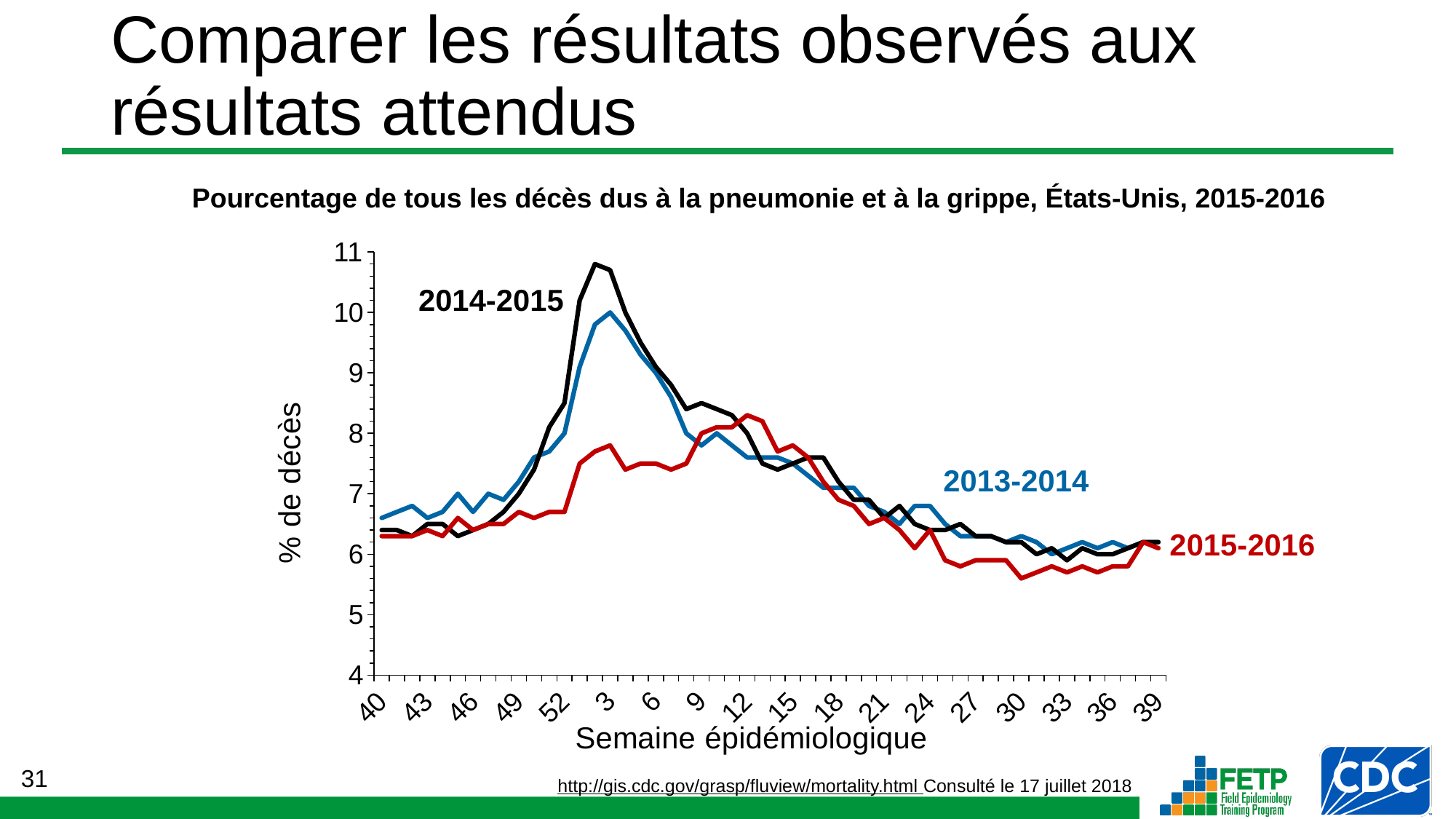

# Comparer les résultats observés aux résultats attendus
Pourcentage de tous les décès dus à la pneumonie et à la grippe, États-Unis, 2015-2016

### Chart

| Category |  |  |  |
|---|---|---|---|
| 40 | 6.6 | 6.4 | 6.3 |
| 41 | 6.7 | 6.4 | 6.3 |
| 42 | 6.8 | 6.3 | 6.3 |
| 43 | 6.6 | 6.5 | 6.4 |
| 44 | 6.7 | 6.5 | 6.3 |
| 45 | 7.0 | 6.3 | 6.6 |
| 46 | 6.7 | 6.4 | 6.4 |
| 47 | 7.0 | 6.5 | 6.5 |
| 48 | 6.9 | 6.7 | 6.5 |
| 49 | 7.2 | 7.0 | 6.7 |
| 50 | 7.6 | 7.4 | 6.6 |
| 51 | 7.7 | 8.1 | 6.7 |
| 52 | 8.0 | 8.5 | 6.7 |
| 1 | 9.1 | 10.2 | 7.5 |
| 2 | 9.8 | 10.8 | 7.7 |
| 3 | 10.0 | 10.7 | 7.8 |
| 4 | 9.700000000000001 | 10.0 | 7.4 |
| 5 | 9.3 | 9.5 | 7.5 |
| 6 | 9.0 | 9.1 | 7.5 |
| 7 | 8.6 | 8.8 | 7.4 |
| 8 | 8.0 | 8.4 | 7.5 |
| 9 | 7.8 | 8.5 | 8.0 |
| 10 | 8.0 | 8.4 | 8.1 |
| 11 | 7.8 | 8.3 | 8.1 |
| 12 | 7.6 | 8.0 | 8.3 |
| 13 | 7.6 | 7.5 | 8.200000000000001 |
| 14 | 7.6 | 7.4 | 7.7 |
| 15 | 7.5 | 7.5 | 7.8 |
| 16 | 7.3 | 7.6 | 7.6 |
| 17 | 7.1 | 7.6 | 7.2 |
| 18 | 7.1 | 7.2 | 6.9 |
| 19 | 7.1 | 6.9 | 6.8 |
| 20 | 6.8 | 6.9 | 6.5 |
| 21 | 6.7 | 6.6 | 6.6 |
| 22 | 6.5 | 6.8 | 6.4 |
| 23 | 6.8 | 6.5 | 6.1 |
| 24 | 6.8 | 6.4 | 6.4 |
| 25 | 6.5 | 6.4 | 5.9 |
| 26 | 6.3 | 6.5 | 5.8 |
| 27 | 6.3 | 6.3 | 5.9 |
| 28 | 6.3 | 6.3 | 5.9 |
| 29 | 6.2 | 6.2 | 5.9 |
| 30 | 6.3 | 6.2 | 5.6 |
| 31 | 6.2 | 6.0 | 5.7 |
| 32 | 6.0 | 6.1 | 5.8 |
| 33 | 6.1 | 5.9 | 5.7 |
| 34 | 6.2 | 6.1 | 5.8 |
| 35 | 6.1 | 6.0 | 5.7 |
| 36 | 6.2 | 6.0 | 5.8 |
| 37 | 6.1 | 6.1 | 5.8 |
| 38 | 6.2 | 6.2 | 6.2 |
| 39 | 6.2 | 6.2 | 6.1 |
2014-2015
2013-2014
2015-2016
http://gis.cdc.gov/grasp/fluview/mortality.html Consulté le 17 juillet 2018